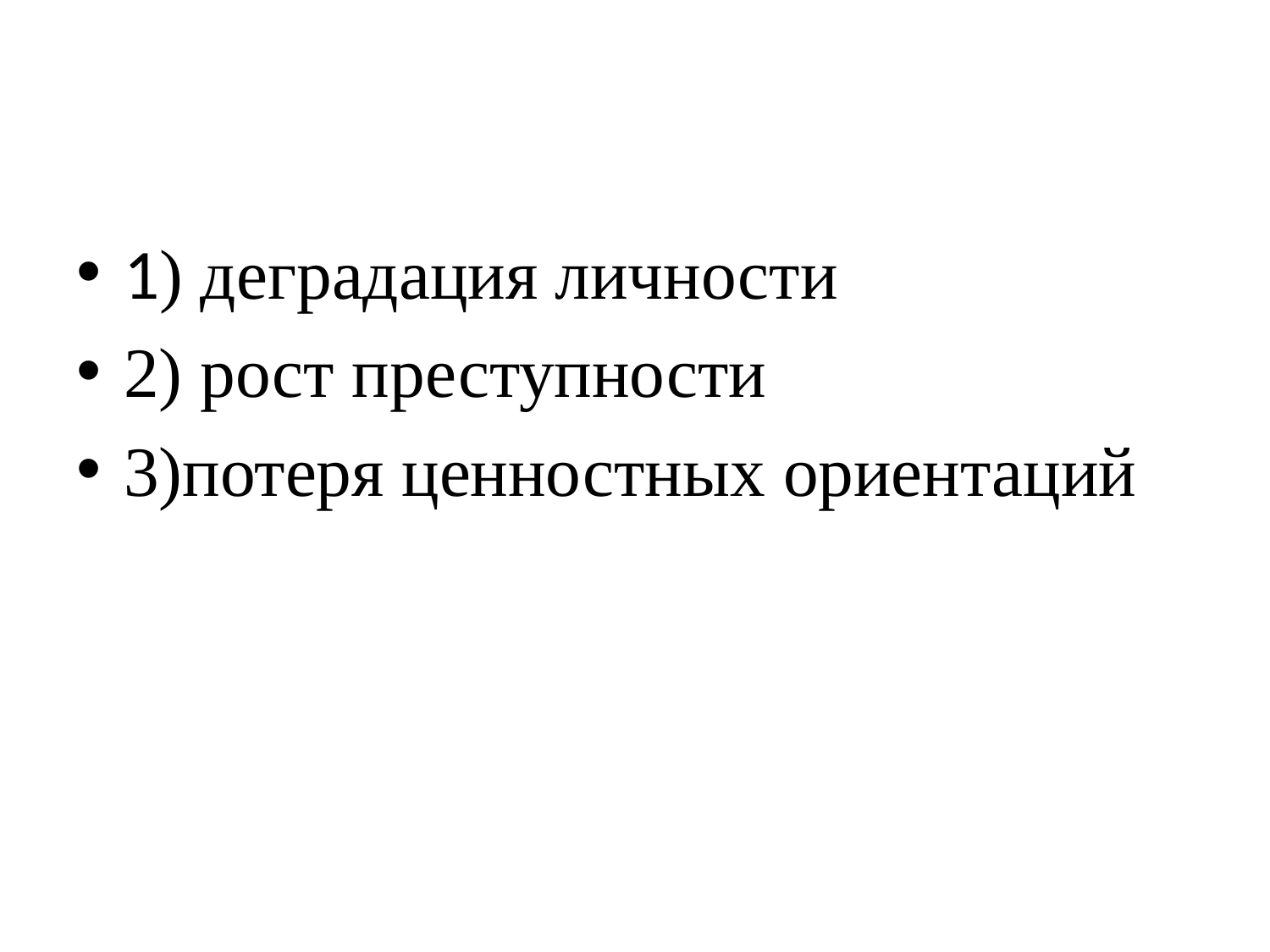

#
1) деградация личности
2) рост преступности
3)потеря ценностных ориентаций